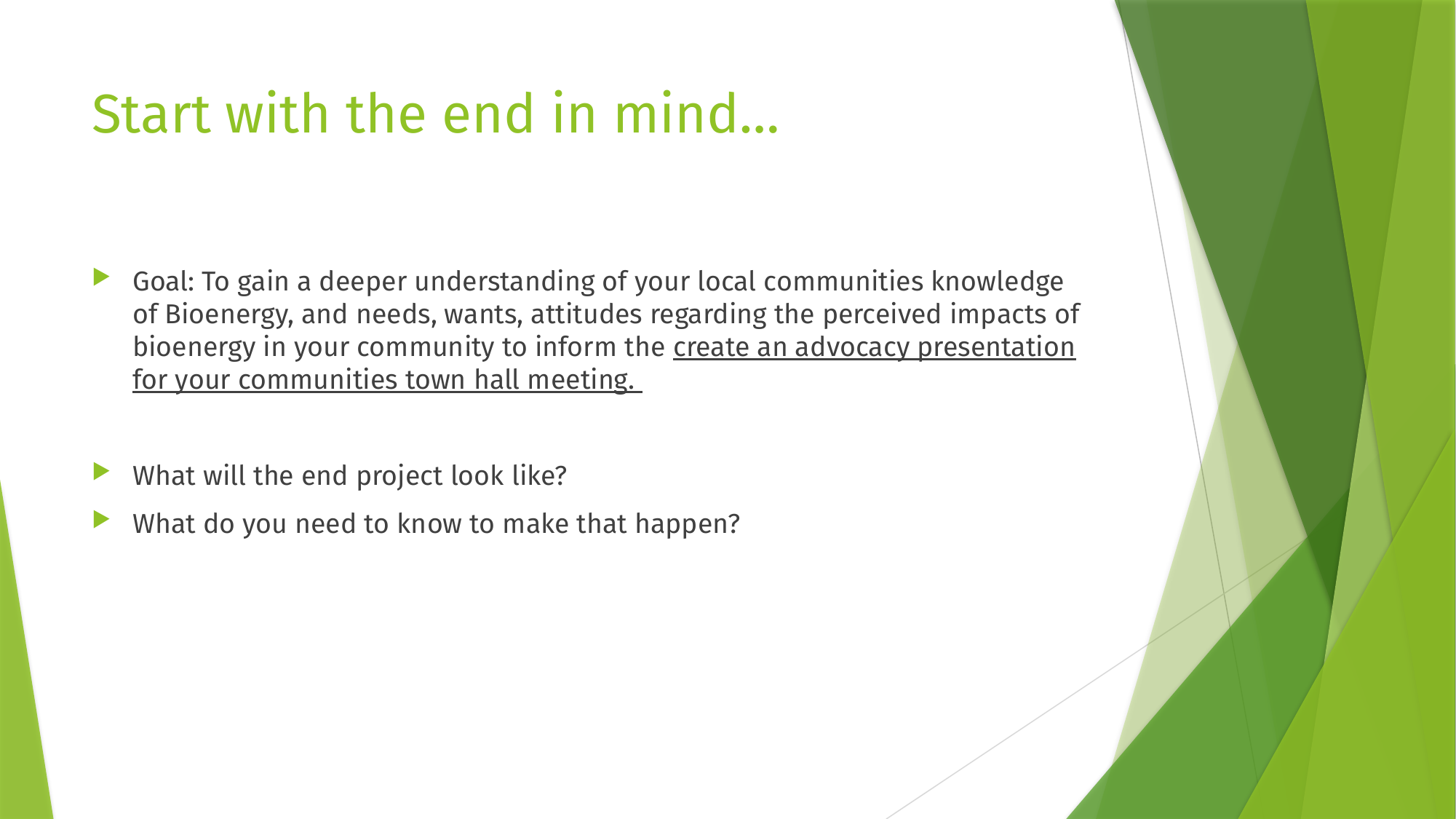

# Start with the end in mind…
Goal: To gain a deeper understanding of your local communities knowledge of Bioenergy, and needs, wants, attitudes regarding the perceived impacts of bioenergy in your community to inform the create an advocacy presentation for your communities town hall meeting.

What will the end project look like?
What do you need to know to make that happen?